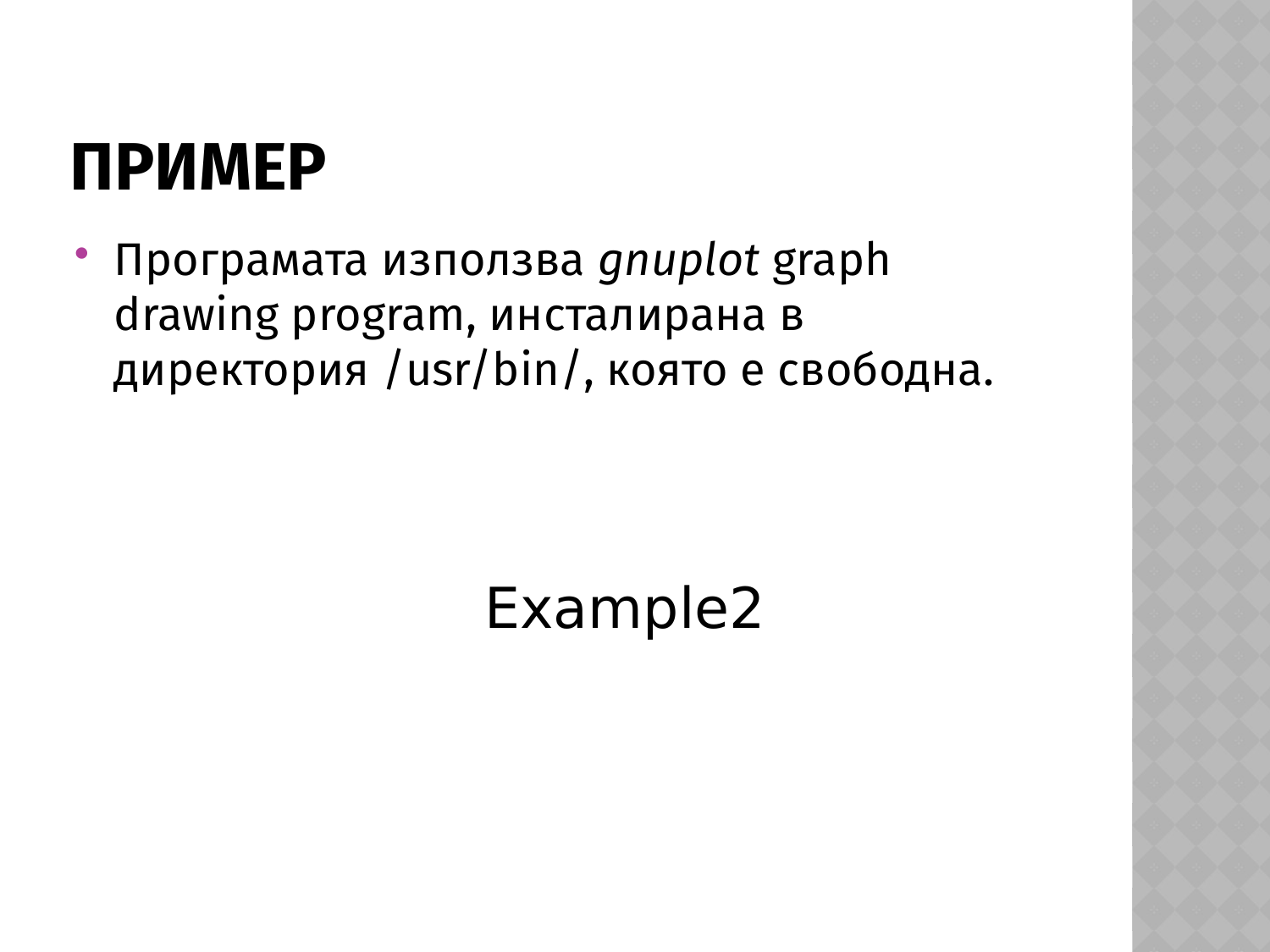

# Пример
Програмата използва gnuplot graph drawing program, инсталирана в директория /usr/bin/, която е свободна.
Example2